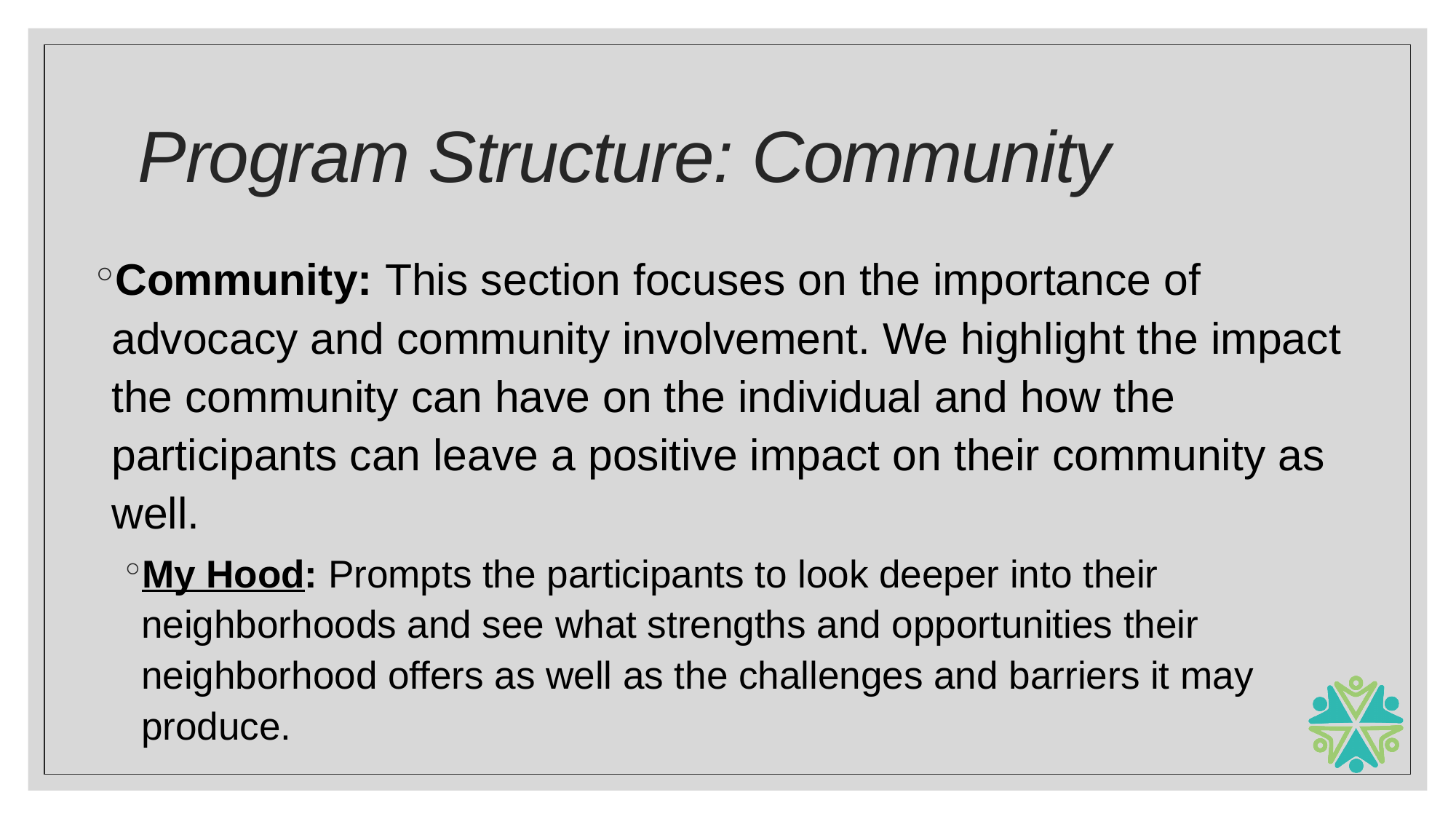

# Program Structure: Community
Community: This section focuses on the importance of advocacy and community involvement. We highlight the impact the community can have on the individual and how the participants can leave a positive impact on their community as well.
My Hood: Prompts the participants to look deeper into their neighborhoods and see what strengths and opportunities their neighborhood offers as well as the challenges and barriers it may produce.